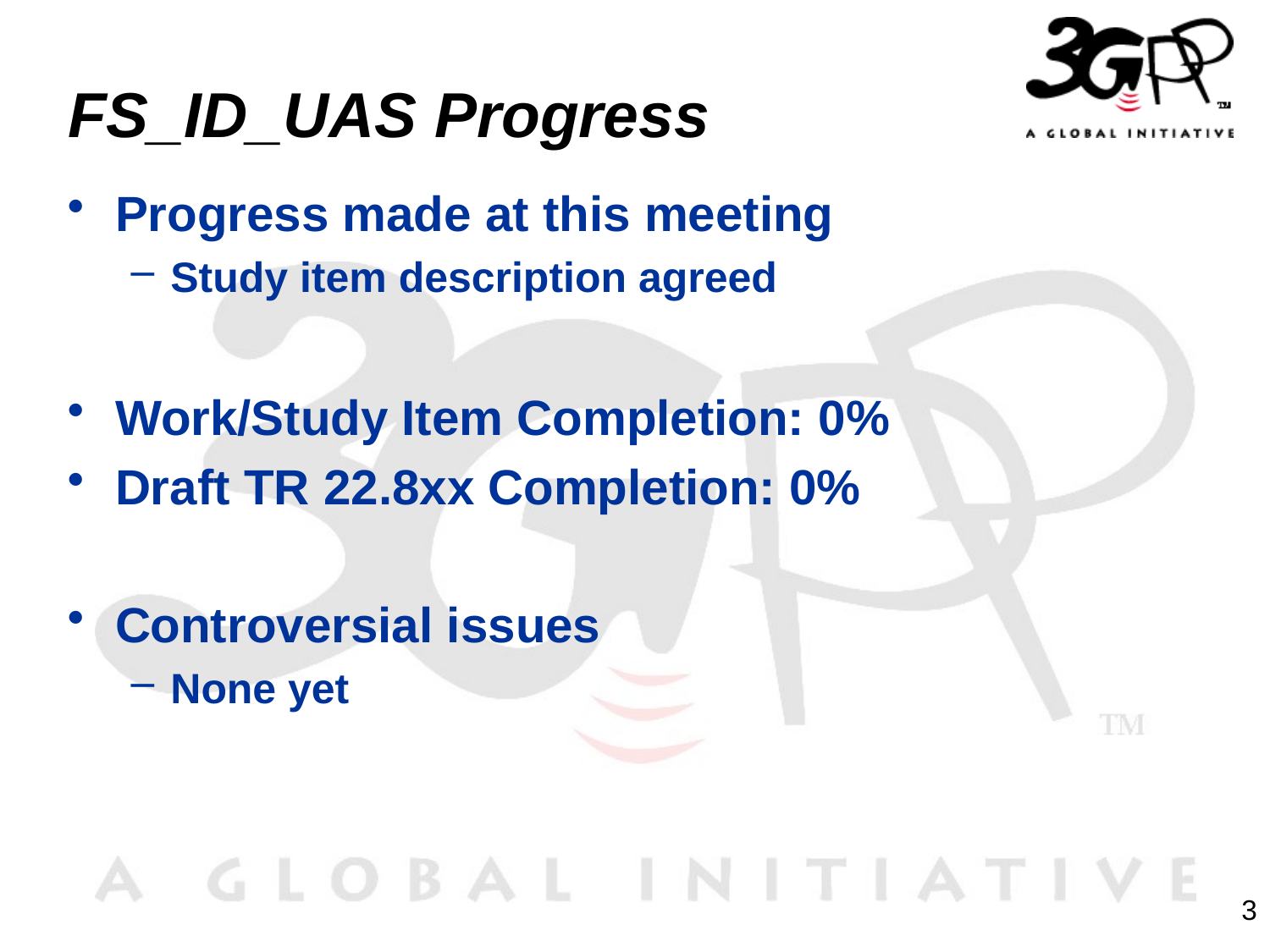

# FS_ID_UAS Progress
Progress made at this meeting
Study item description agreed

Work/Study Item Completion: 0%
Draft TR 22.8xx Completion: 0%

Controversial issues
None yet
3